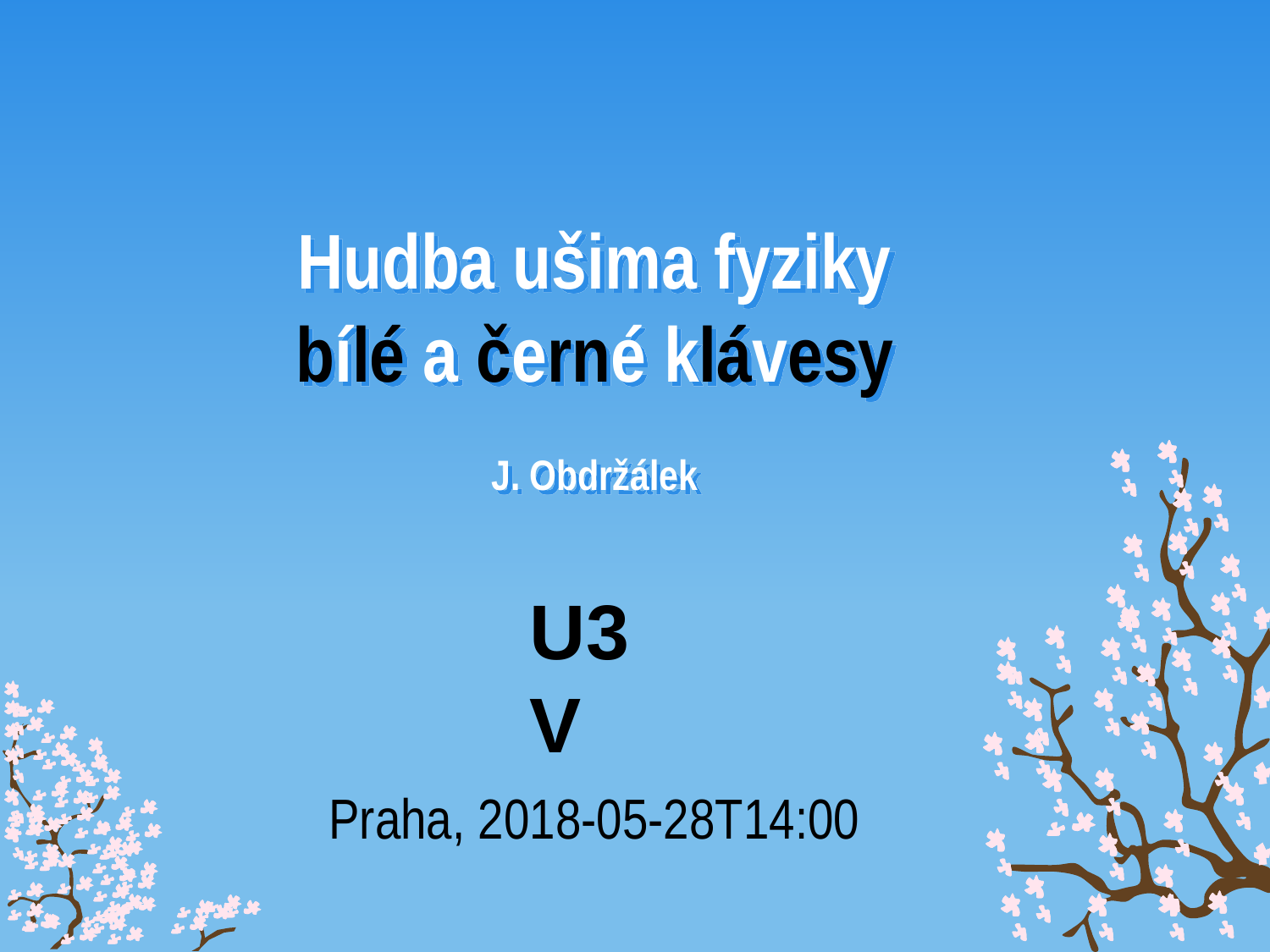

# Hudba ušima fyziky bílé a černé klávesy J. Obdržálek
U3V
Praha, 2018-05-28T14:00